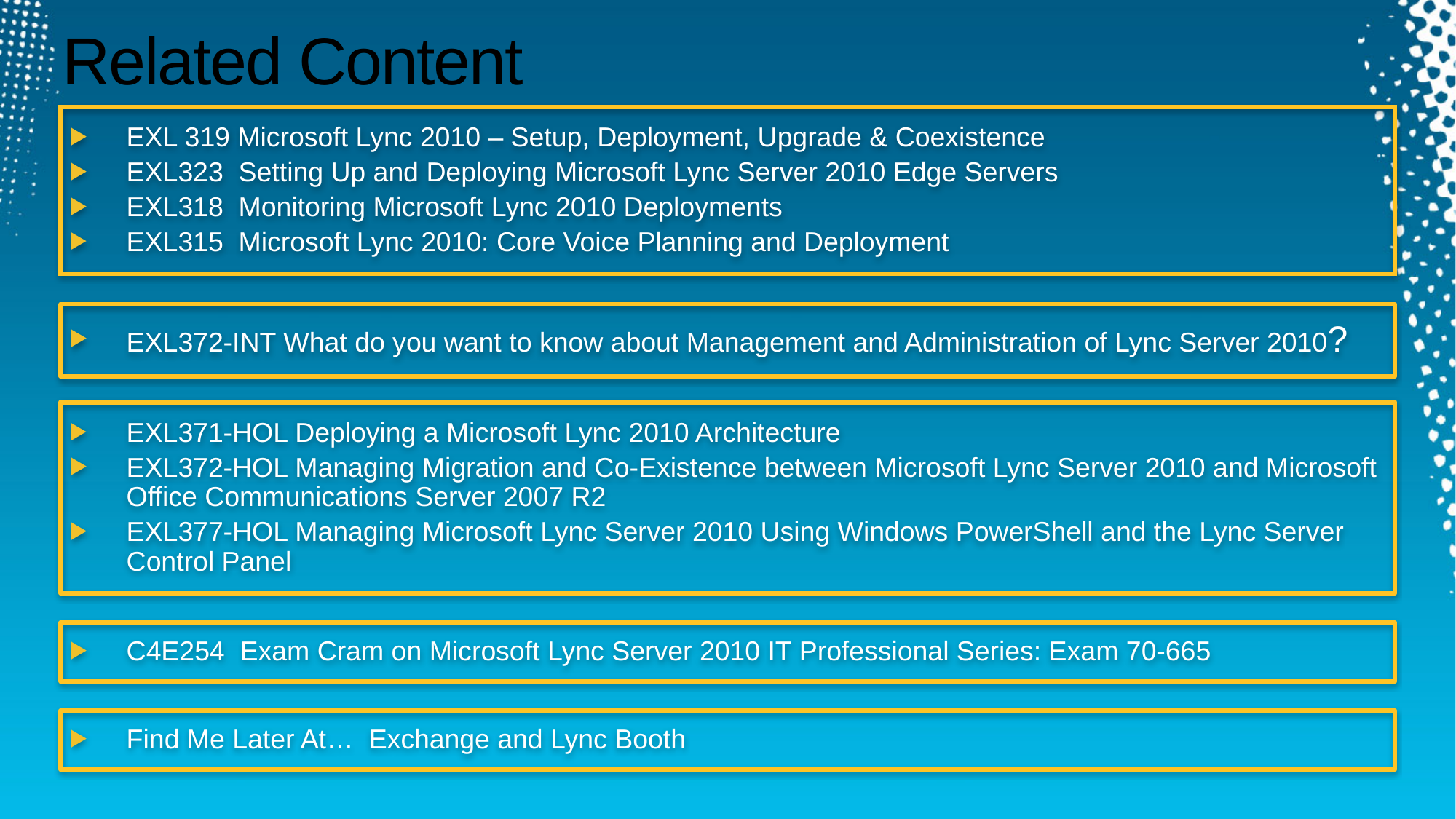

Required Slide

Speakers, please list the Breakout Sessions, Interactive Discussions, Labs, Demo Stations and Certification Exam that relate to your session. Also indicate when they can find you staffing in the TLC.

# Related Content
EXL 319 Microsoft Lync 2010 – Setup, Deployment, Upgrade & Coexistence
EXL323  Setting Up and Deploying Microsoft Lync Server 2010 Edge Servers
EXL318  Monitoring Microsoft Lync 2010 Deployments
EXL315  Microsoft Lync 2010: Core Voice Planning and Deployment
EXL372-INT What do you want to know about Management and Administration of Lync Server 2010?
EXL371-HOL Deploying a Microsoft Lync 2010 Architecture
EXL372-HOL Managing Migration and Co-Existence between Microsoft Lync Server 2010 and Microsoft Office Communications Server 2007 R2
EXL377-HOL Managing Microsoft Lync Server 2010 Using Windows PowerShell and the Lync Server Control Panel
C4E254  Exam Cram on Microsoft Lync Server 2010 IT Professional Series: Exam 70-665
Find Me Later At…  Exchange and Lync Booth